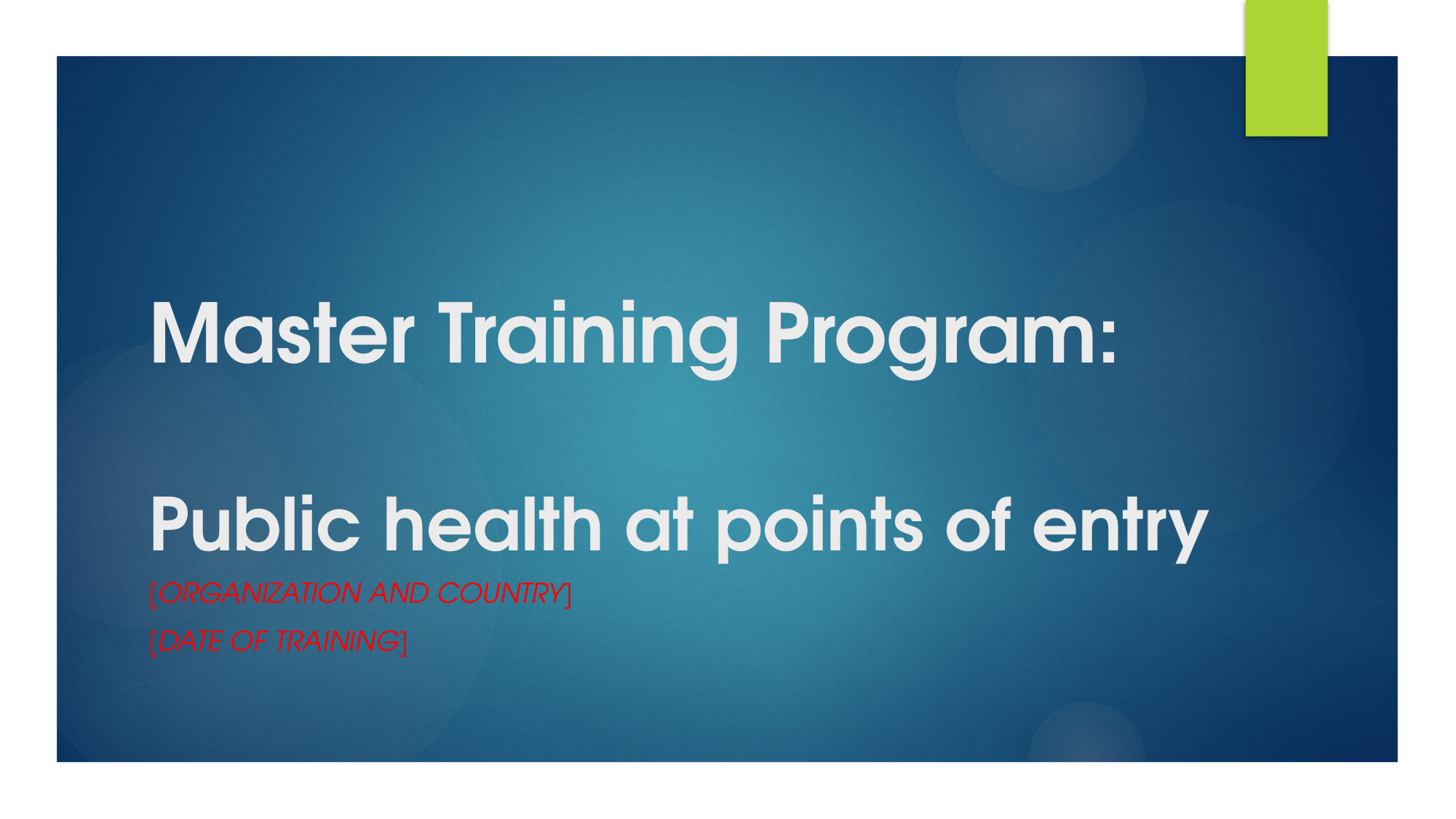

# Master Training Program: Public health at points of entry
[organization and country]
[date of training]